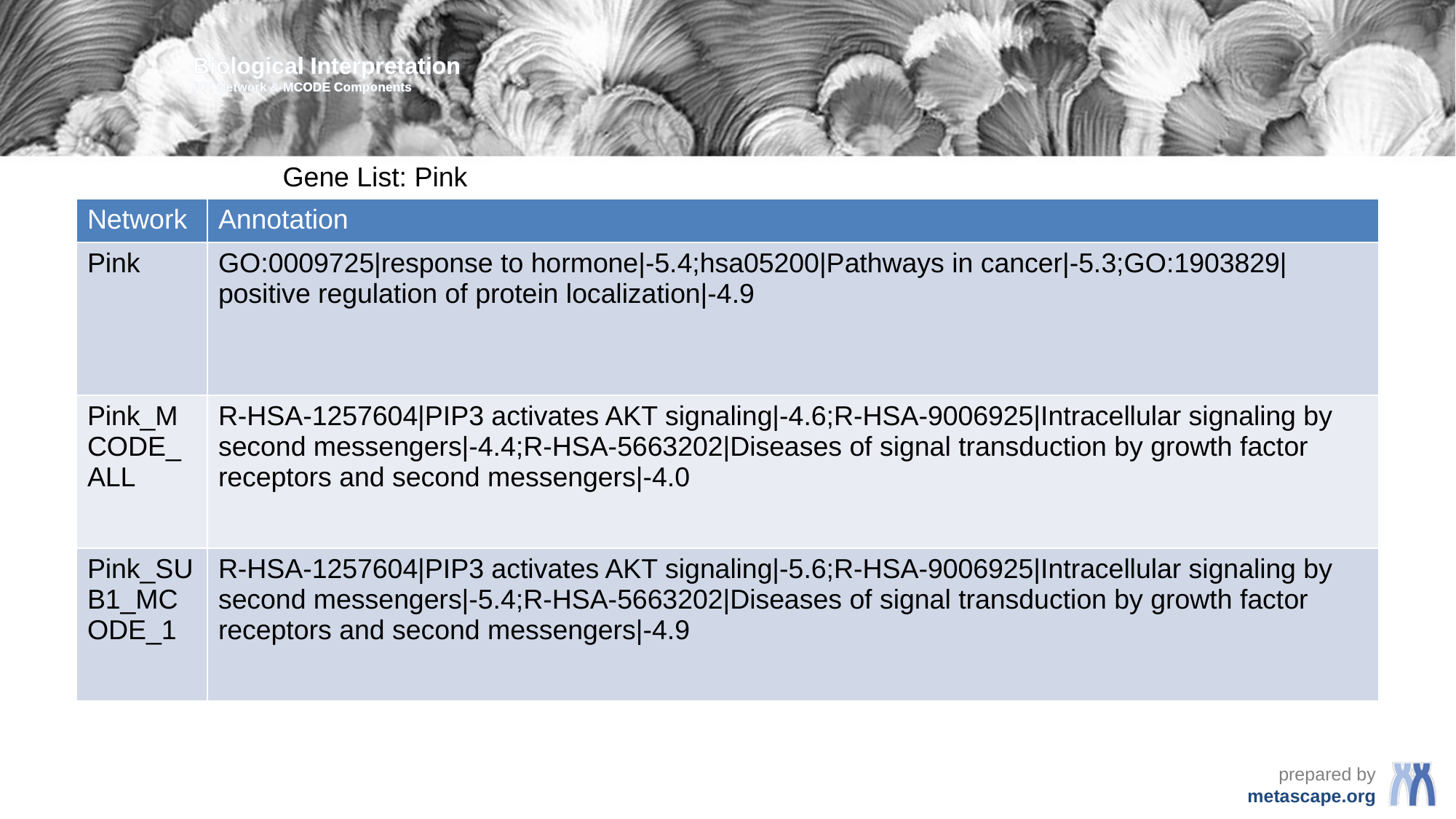

Biological Interpretation
PPI Network & MCODE Components
Gene List: Pink
| Network | Annotation |
| --- | --- |
| Pink | GO:0009725|response to hormone|-5.4;hsa05200|Pathways in cancer|-5.3;GO:1903829|positive regulation of protein localization|-4.9 |
| Pink\_MCODE\_ALL | R-HSA-1257604|PIP3 activates AKT signaling|-4.6;R-HSA-9006925|Intracellular signaling by second messengers|-4.4;R-HSA-5663202|Diseases of signal transduction by growth factor receptors and second messengers|-4.0 |
| Pink\_SUB1\_MCODE\_1 | R-HSA-1257604|PIP3 activates AKT signaling|-5.6;R-HSA-9006925|Intracellular signaling by second messengers|-5.4;R-HSA-5663202|Diseases of signal transduction by growth factor receptors and second messengers|-4.9 |